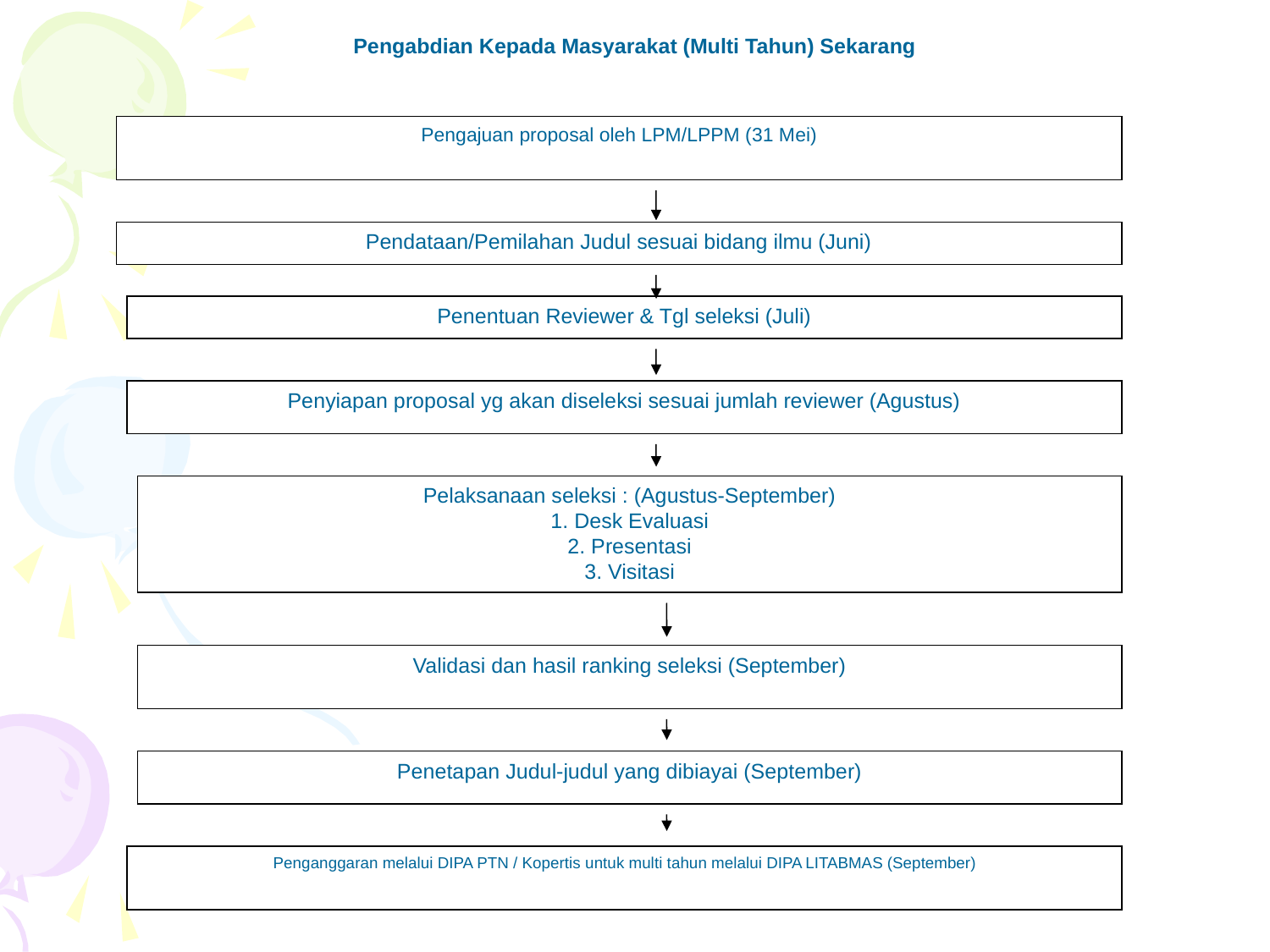

Pengabdian Kepada Masyarakat (Multi Tahun) Sekarang

Pengajuan proposal oleh LPM/LPPM (31 Mei)

Pendataan/Pemilahan Judul sesuai bidang ilmu (Juni)

Penentuan Reviewer & Tgl seleksi (Juli)

Penyiapan proposal yg akan diseleksi sesuai jumlah reviewer (Agustus)

Pelaksanaan seleksi : (Agustus-September)
1. Desk Evaluasi
2. Presentasi
3. Visitasi

Validasi dan hasil ranking seleksi (September)

Penetapan Judul-judul yang dibiayai (September)

Penganggaran melalui DIPA PTN / Kopertis untuk multi tahun melalui DIPA LITABMAS (September)